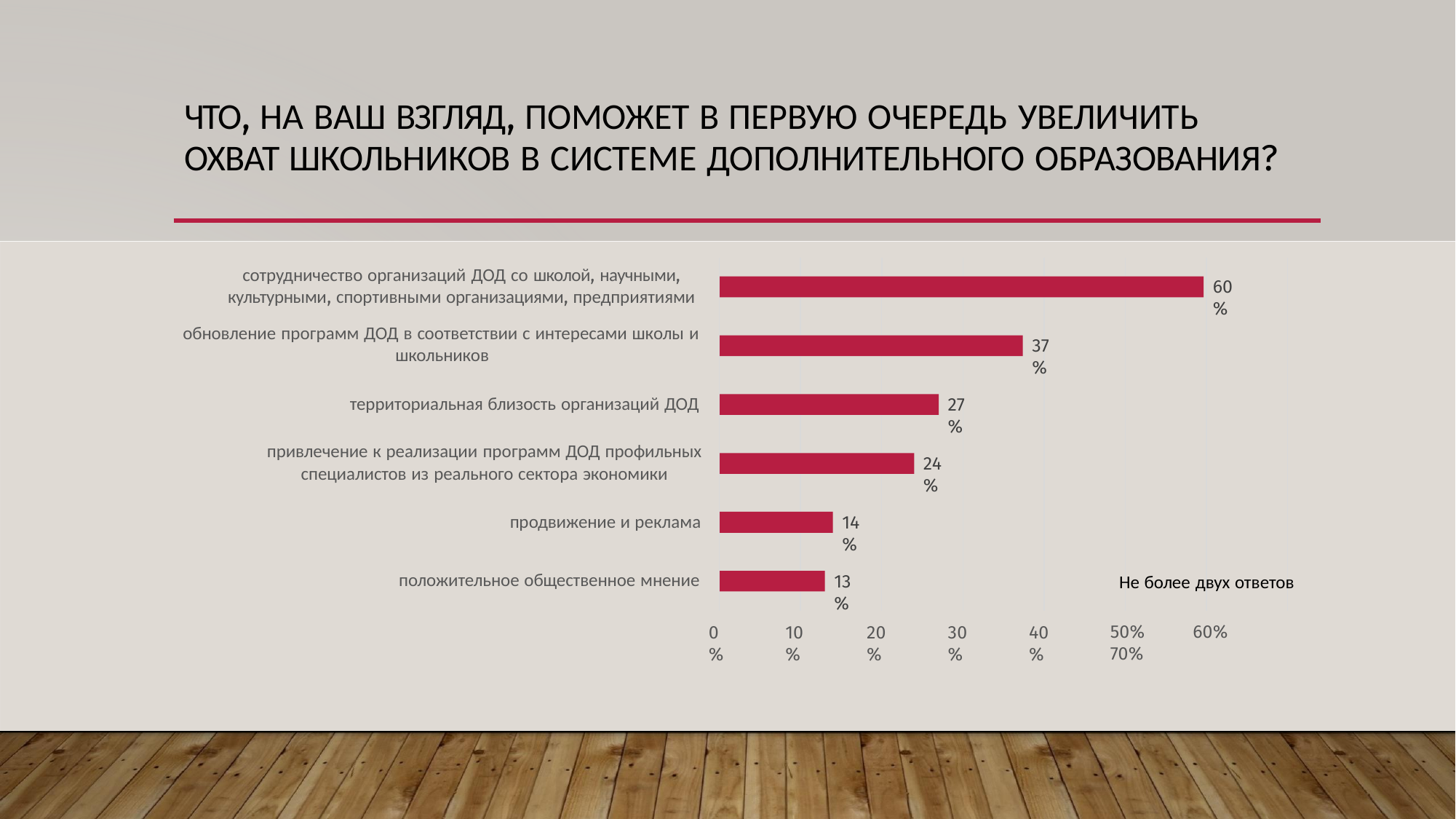

# ЧТО, НА ВАШ ВЗГЛЯД, ПОМОЖЕТ В ПЕРВУЮ ОЧЕРЕДЬ УВЕЛИЧИТЬ
ОХВАТ ШКОЛЬНИКОВ В СИСТЕМЕ ДОПОЛНИТЕЛЬНОГО ОБРАЗОВАНИЯ?

сотрудничество организаций ДОД со школой, научными,  культурными, спортивными организациями, предприятиями
обновление программ ДОД в соответствии с интересами школы и  школьников
60%
37%
территориальная близость организаций ДОД
27%
привлечение к реализации программ ДОД профильных
специалистов из реального сектора экономики
24%
продвижение и реклама
14%
положительное общественное мнение
13%
Не более двух ответов

50%	60%	70%
0%
10%
20%
30%
40%